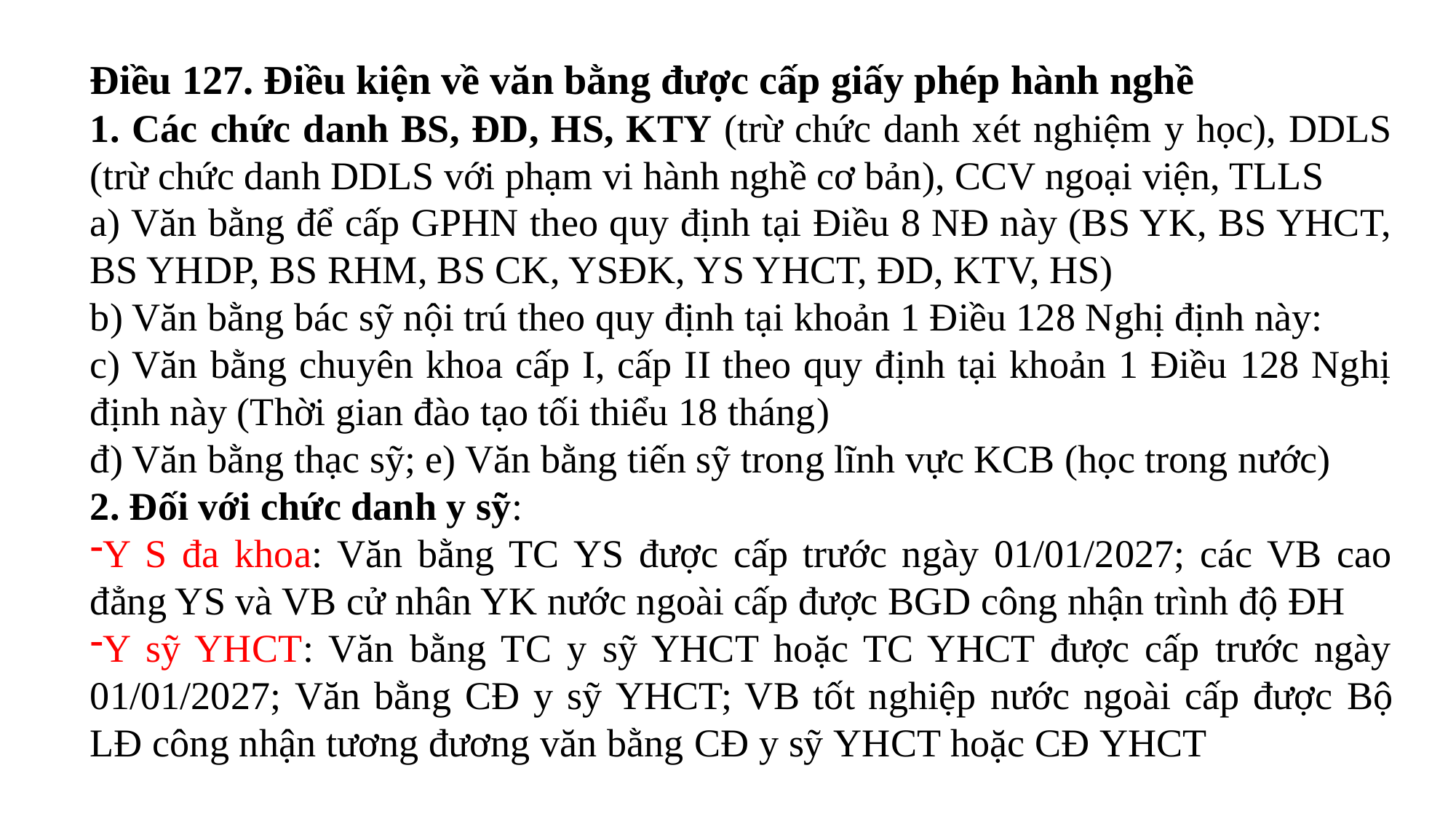

Điều 127. Điều kiện về văn bằng được cấp giấy phép hành nghề
1. Các chức danh BS, ĐD, HS, KTY (trừ chức danh xét nghiệm y học), DDLS (trừ chức danh DDLS với phạm vi hành nghề cơ bản), CCV ngoại viện, TLLS
a) Văn bằng để cấp GPHN theo quy định tại Điều 8 NĐ này (BS YK, BS YHCT, BS YHDP, BS RHM, BS CK, YSĐK, YS YHCT, ĐD, KTV, HS)
b) Văn bằng bác sỹ nội trú theo quy định tại khoản 1 Điều 128 Nghị định này:
c) Văn bằng chuyên khoa cấp I, cấp II theo quy định tại khoản 1 Điều 128 Nghị định này (Thời gian đào tạo tối thiểu 18 tháng)
đ) Văn bằng thạc sỹ; e) Văn bằng tiến sỹ trong lĩnh vực KCB (học trong nước)
2. Đối với chức danh y sỹ:
Y S đa khoa: Văn bằng TC YS được cấp trước ngày 01/01/2027; các VB cao đẳng YS và VB cử nhân YK nước ngoài cấp được BGD công nhận trình độ ĐH
Y sỹ YHCT: Văn bằng TC y sỹ YHCT hoặc TC YHCT được cấp trước ngày 01/01/2027; Văn bằng CĐ y sỹ YHCT; VB tốt nghiệp nước ngoài cấp được Bộ LĐ công nhận tương đương văn bằng CĐ y sỹ YHCT hoặc CĐ YHCT